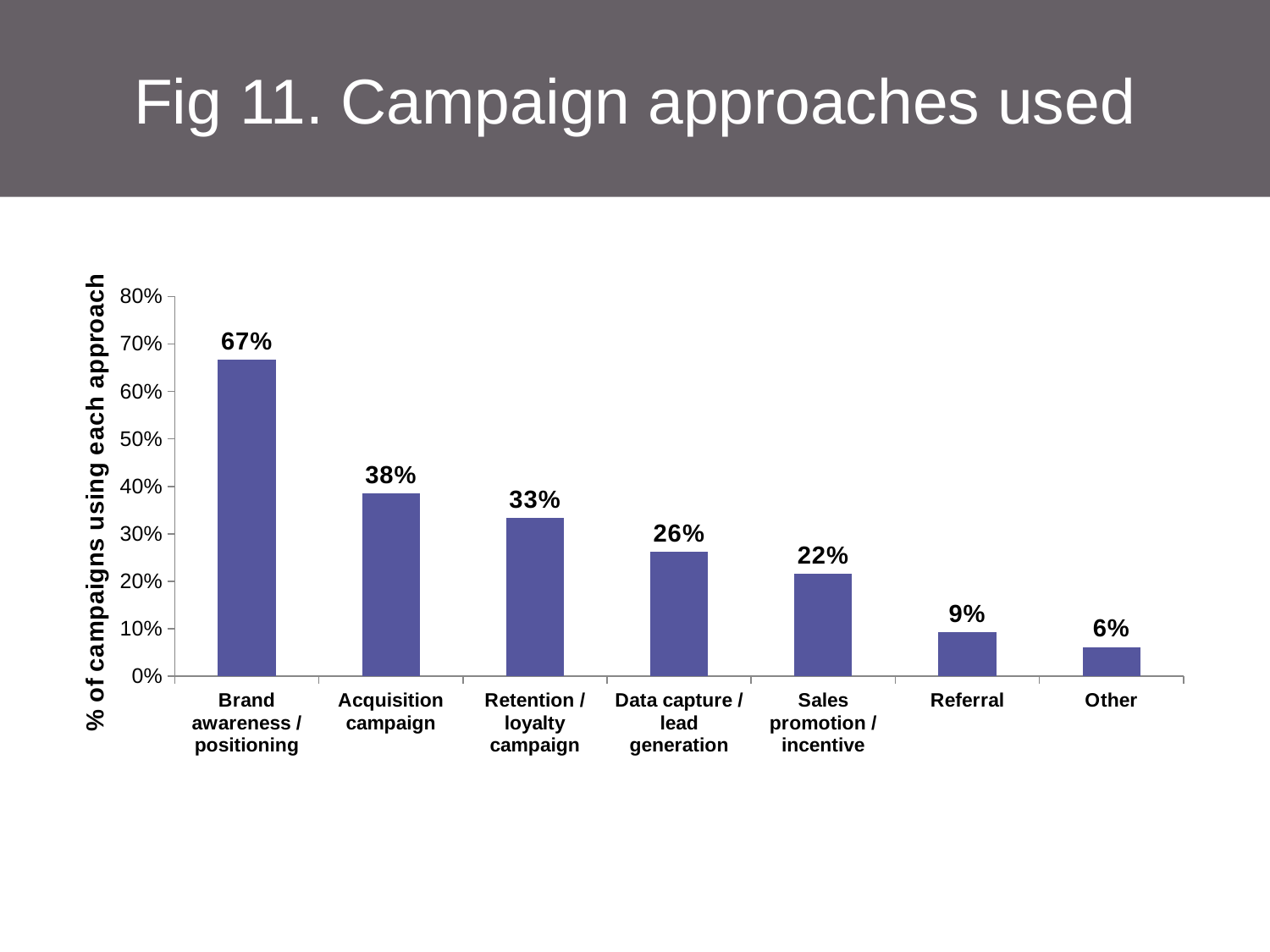

# Fig 11. Campaign approaches used

### Chart

| Category | % campaigns |
|---|---|
| Brand awareness / positioning | 0.666666666666667 |
| Acquisition campaign | 0.384615384615385 |
| Retention / loyalty campaign | 0.333333333333333 |
| Data capture / lead generation | 0.261538461538462 |
| Sales promotion / incentive | 0.215384615384615 |
| Referral | 0.0923076923076923 |
| Other | 0.0615384615384615 |